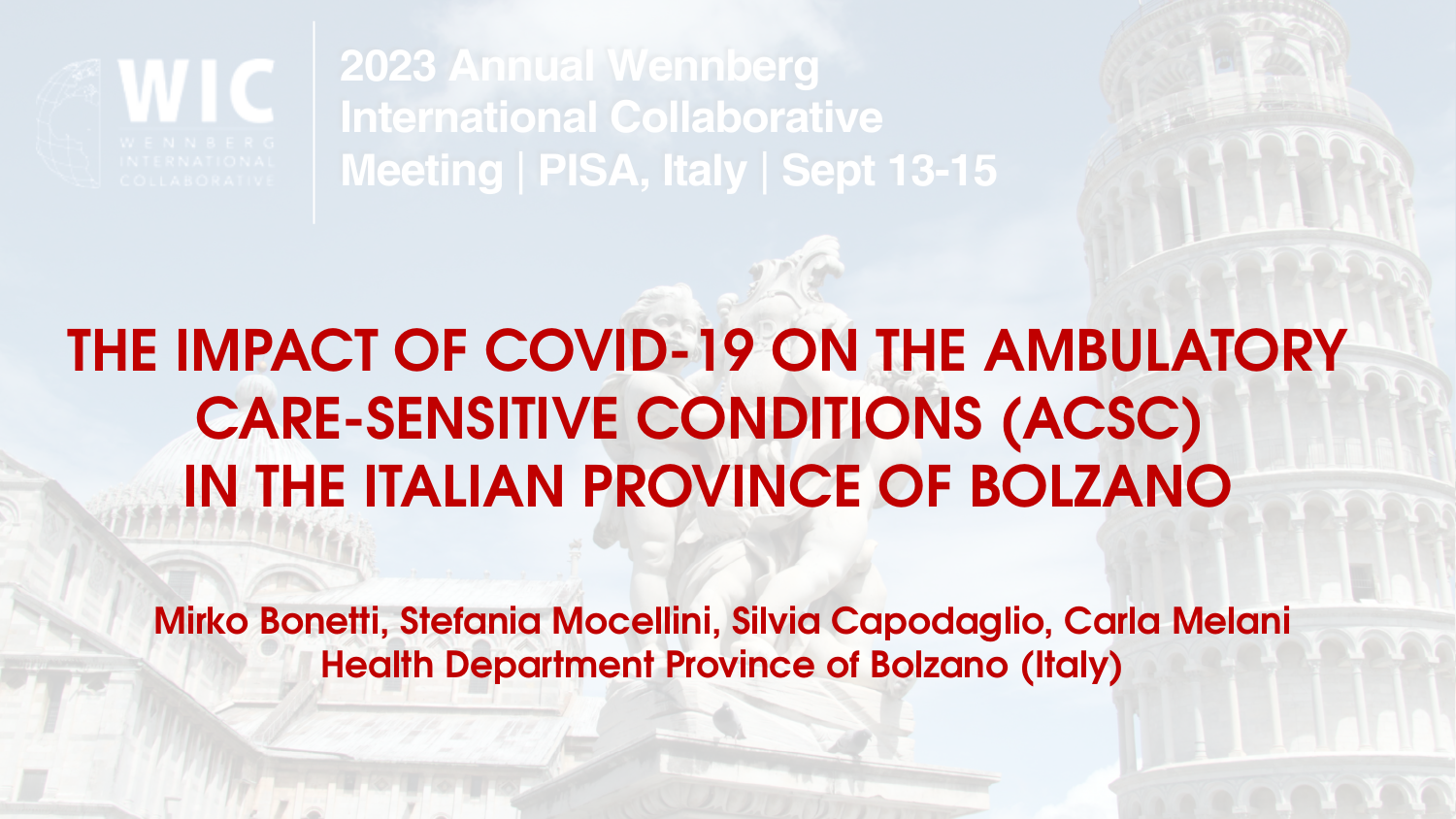

THE IMPACT OF COVID-19 ON THE AMBULATORY CARE-SENSITIVE CONDITIONS (ACSC)
IN THE ITALIAN PROVINCE OF BOLZANO
Mirko Bonetti, Stefania Mocellini, Silvia Capodaglio, Carla Melani
Health Department Province of Bolzano (Italy)